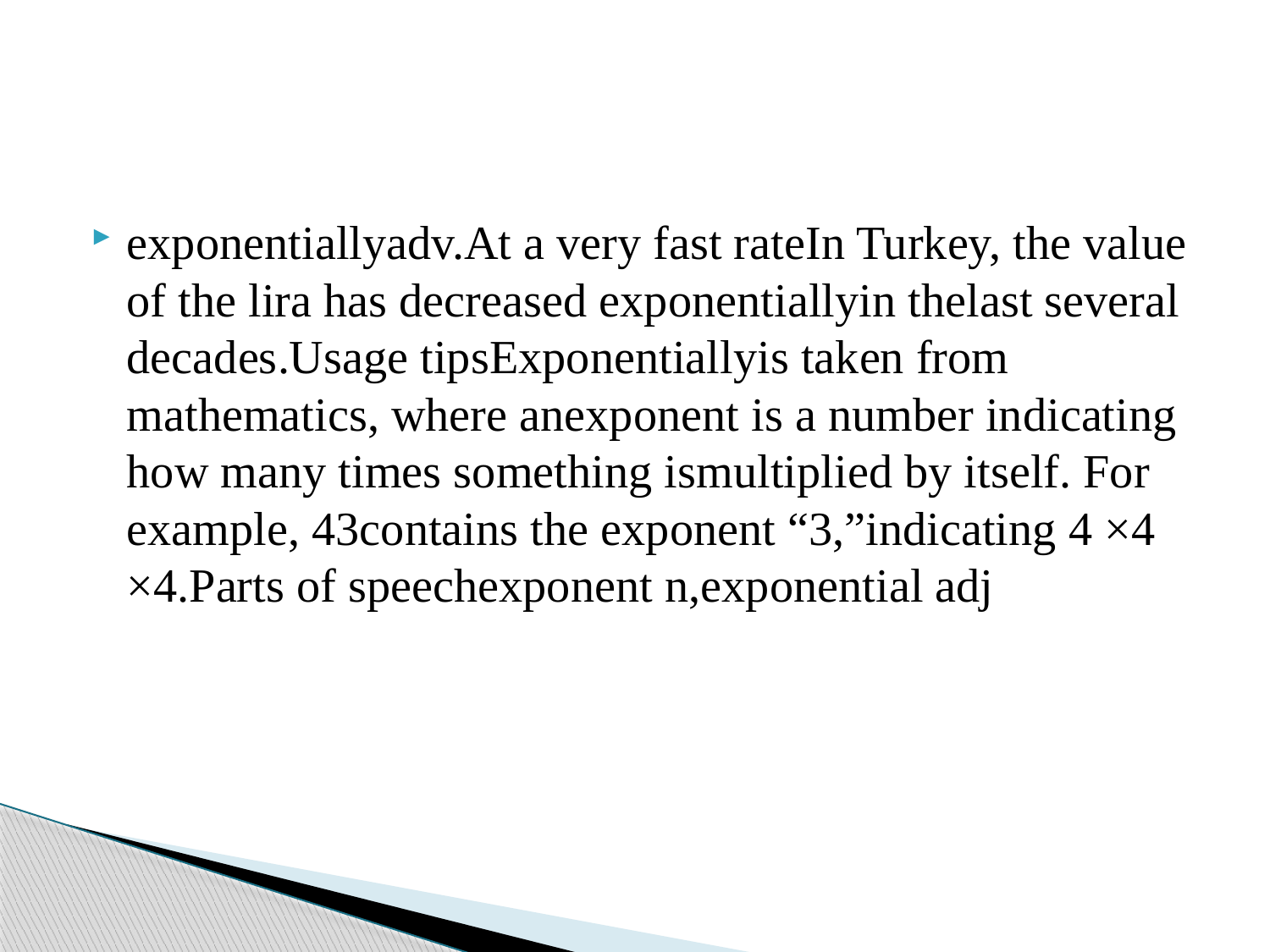

#
exponentiallyadv.At a very fast rateIn Turkey, the value of the lira has decreased exponentiallyin thelast several decades.Usage tipsExponentiallyis taken from mathematics, where anexponent is a number indicating how many times something ismultiplied by itself. For example, 43contains the exponent “3,”indicating 4 ×4 ×4.Parts of speechexponent n,exponential adj